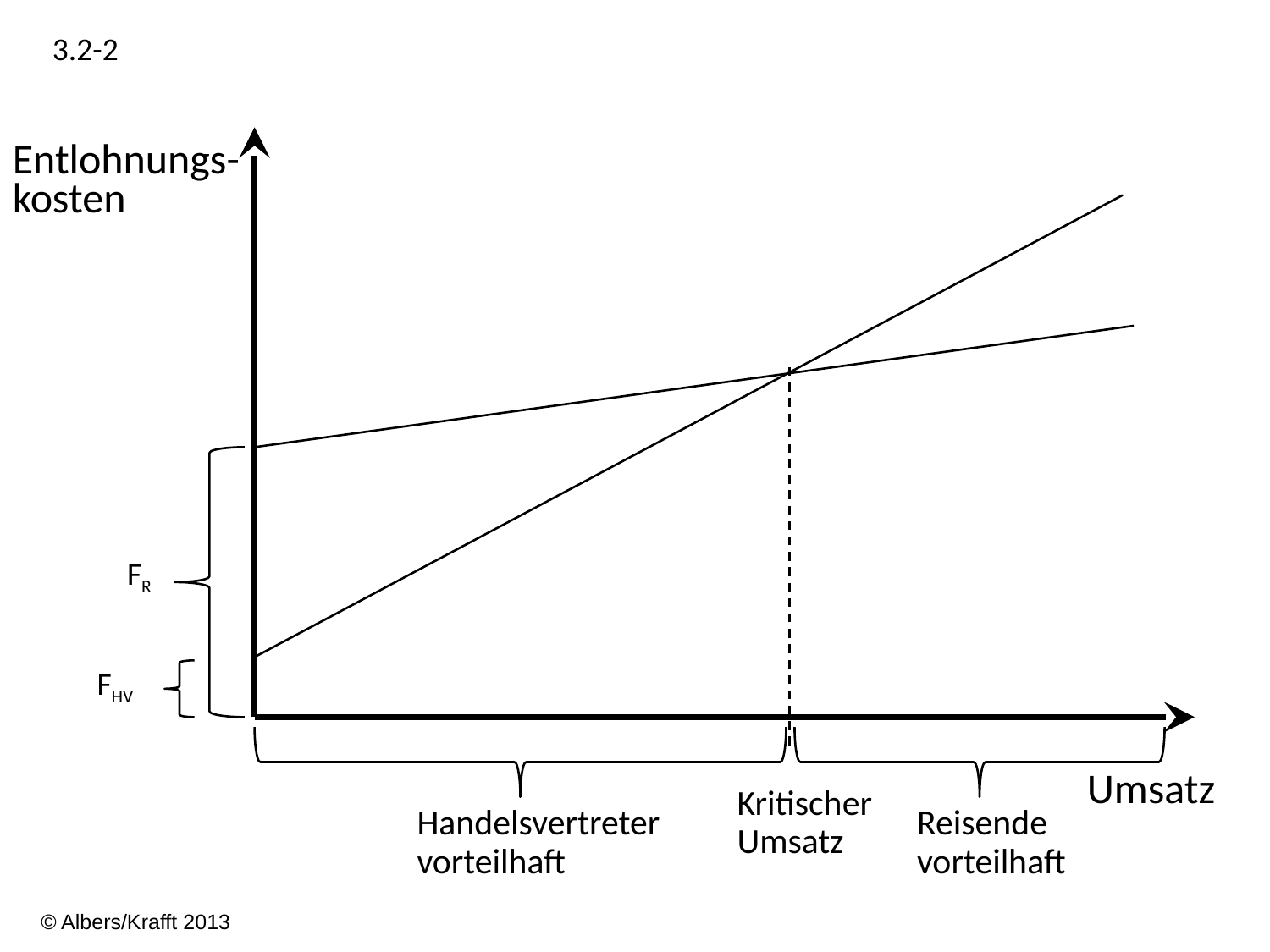

3.2-2
Entlohnungs-kosten

FR

FHV

Umsatz
Kritischer Umsatz
Handelsvertreter vorteilhaft
Reisende vorteilhaft
© Albers/Krafft 2013